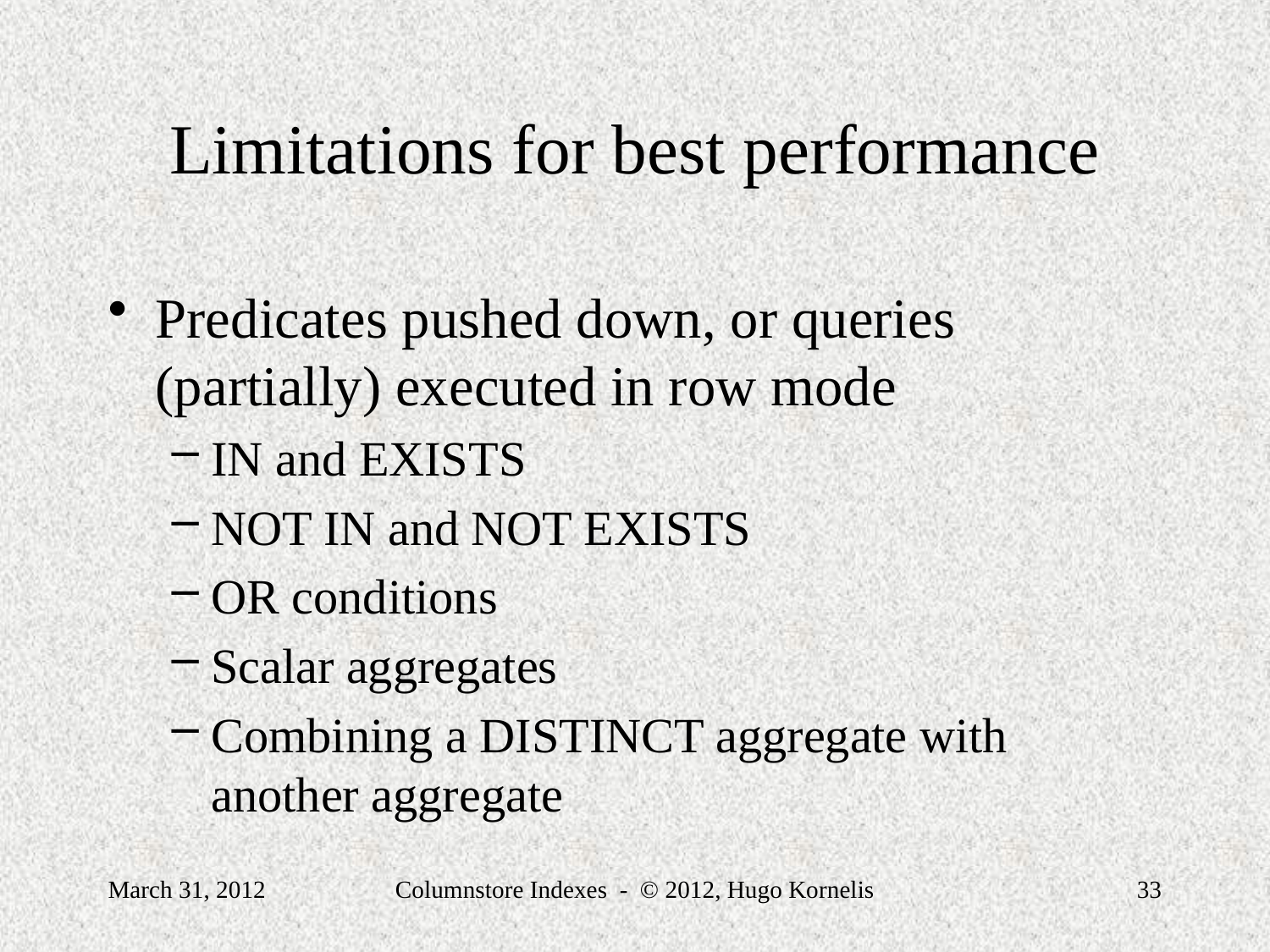

# Limitations for best performance
Predicates pushed down, or queries (partially) executed in row mode
IN and EXISTS
NOT IN and NOT EXISTS
OR conditions
Scalar aggregates
Combining a DISTINCT aggregate with another aggregate
March 31, 2012
Columnstore Indexes  -  © 2012, Hugo Kornelis
33